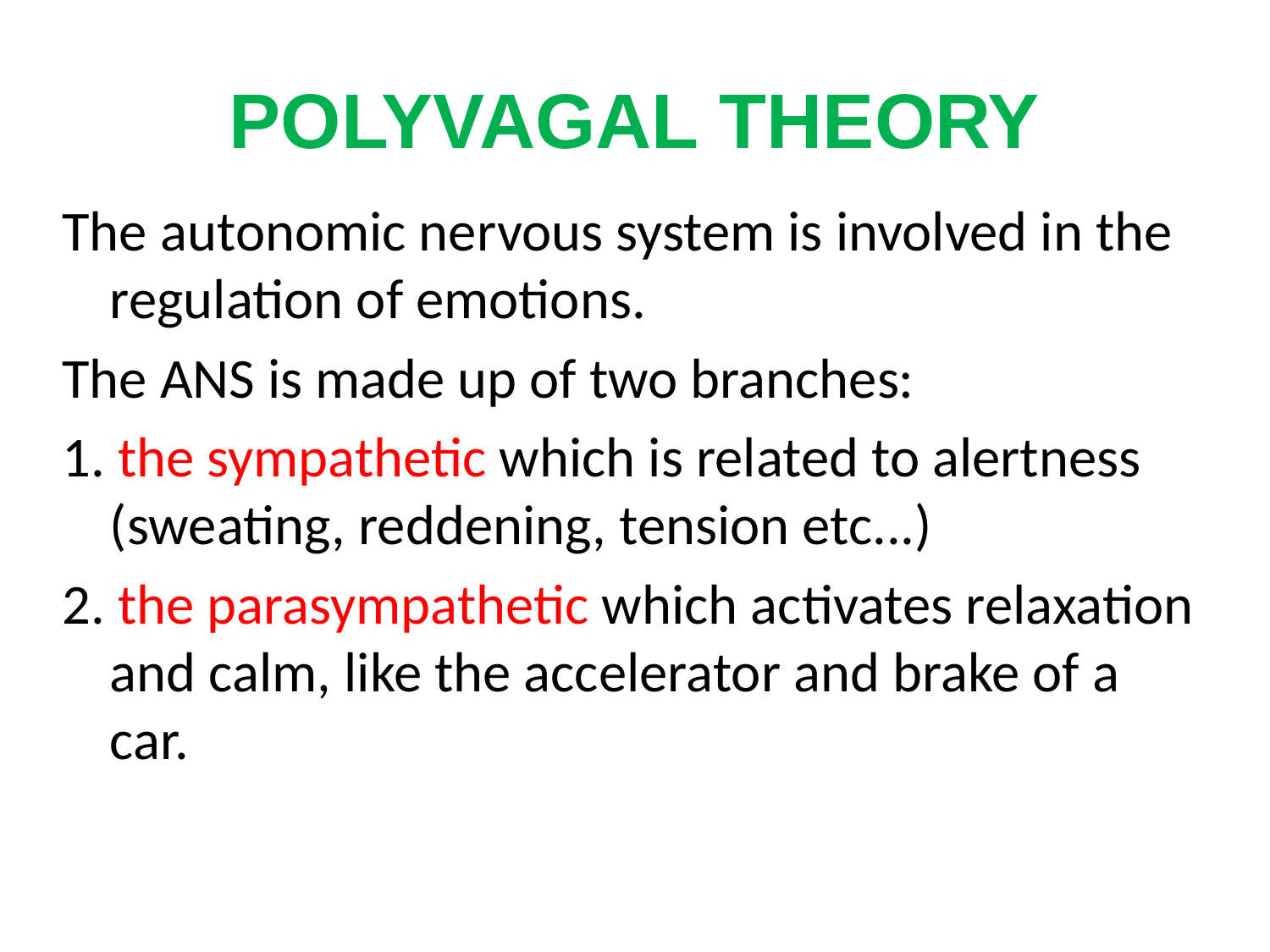

# POLYVAGAL THEORY
The autonomic nervous system is involved in the regulation of emotions.
The ANS is made up of two branches:
1. the sympathetic which is related to alertness (sweating, reddening, tension etc...)
2. the parasympathetic which activates relaxation and calm, like the accelerator and brake of a car.